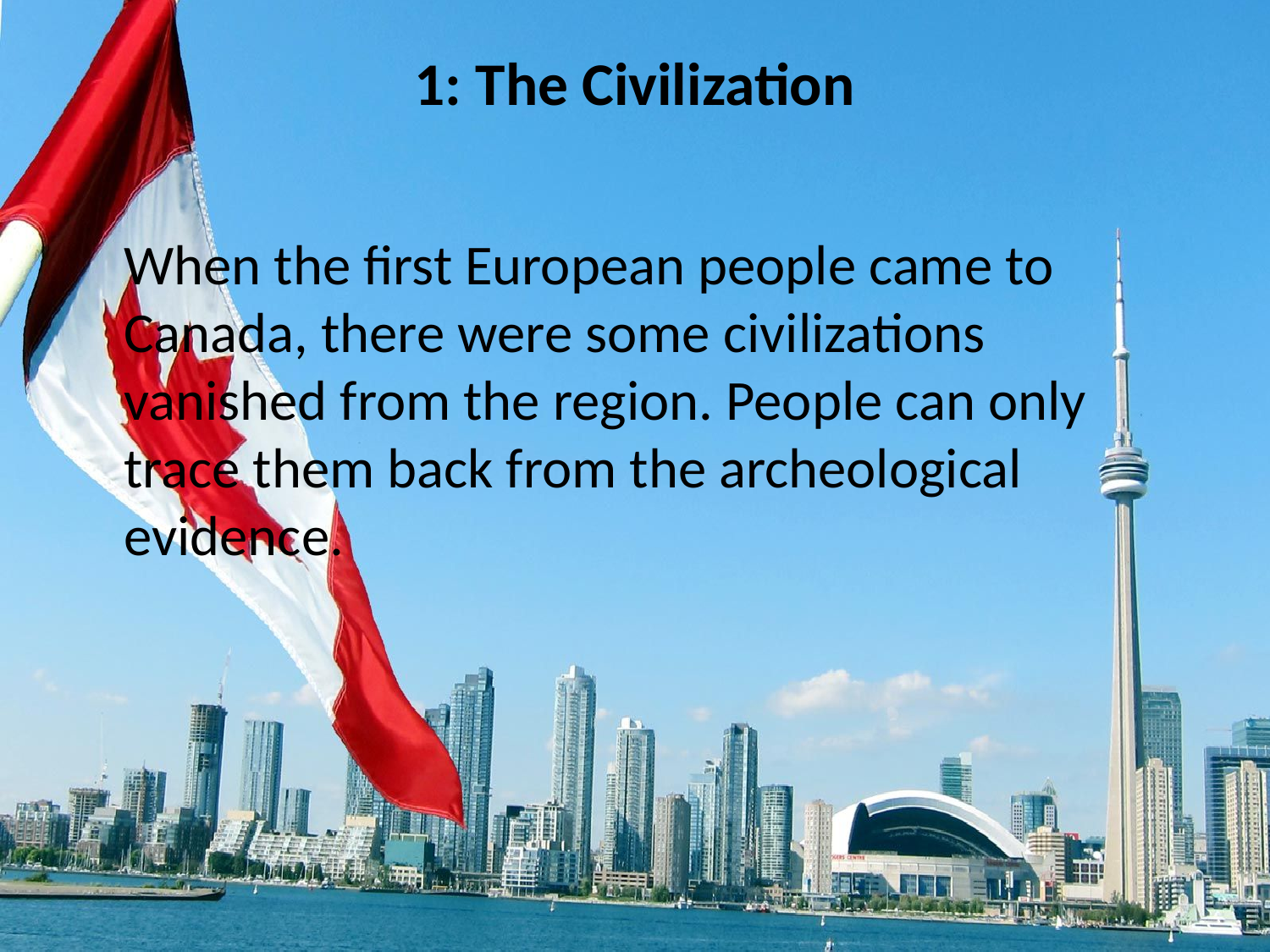

# 1: The Civilization
	When the first European people came to Canada, there were some civilizations vanished from the region. People can only trace them back from the archeological evidence.